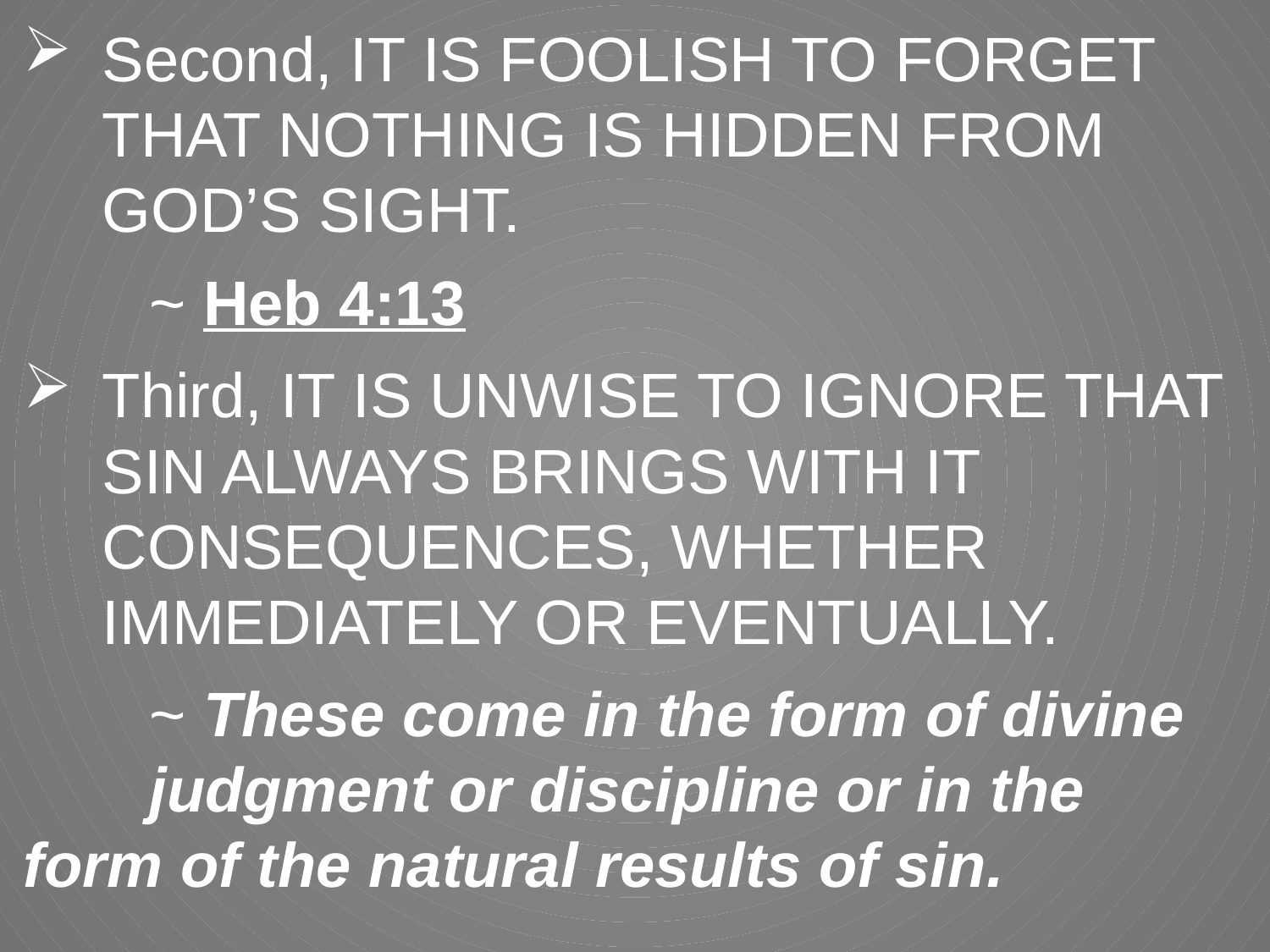

Second, IT IS FOOLISH TO FORGET THAT NOTHING IS HIDDEN FROM GOD’S SIGHT.
	~ Heb 4:13
Third, IT IS UNWISE TO IGNORE THAT SIN ALWAYS BRINGS WITH IT CONSEQUENCES, WHETHER IMMEDIATELY OR EVENTUALLY.
	~ These come in the form of divine 			judgment or discipline or in the 				form of the natural results of sin.